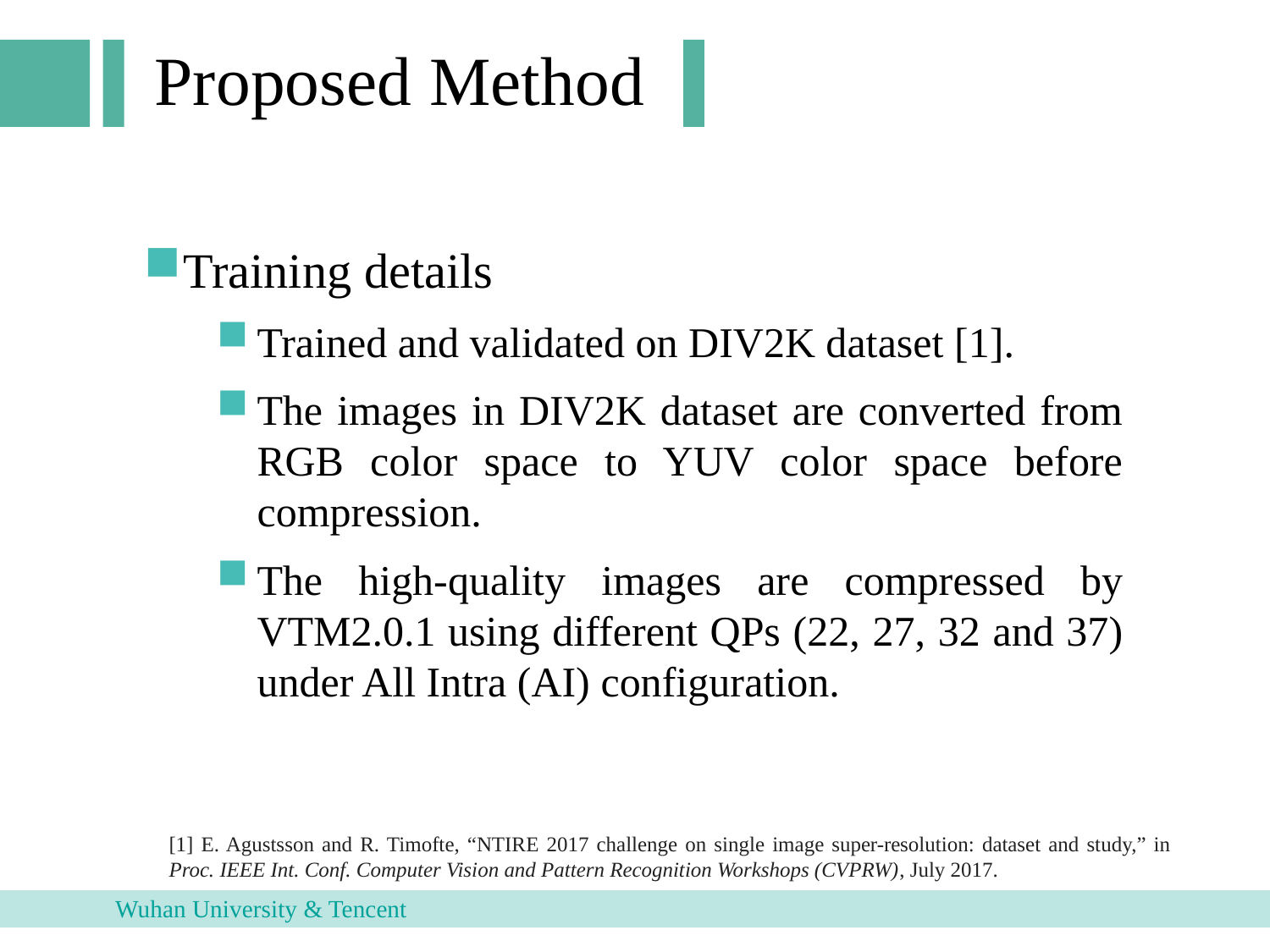

Proposed Method
Training details
Trained and validated on DIV2K dataset [1].
The images in DIV2K dataset are converted from RGB color space to YUV color space before compression.
The high-quality images are compressed by VTM2.0.1 using different QPs (22, 27, 32 and 37) under All Intra (AI) configuration.
[1] E. Agustsson and R. Timofte, “NTIRE 2017 challenge on single image super-resolution: dataset and study,” in Proc. IEEE Int. Conf. Computer Vision and Pattern Recognition Workshops (CVPRW), July 2017.